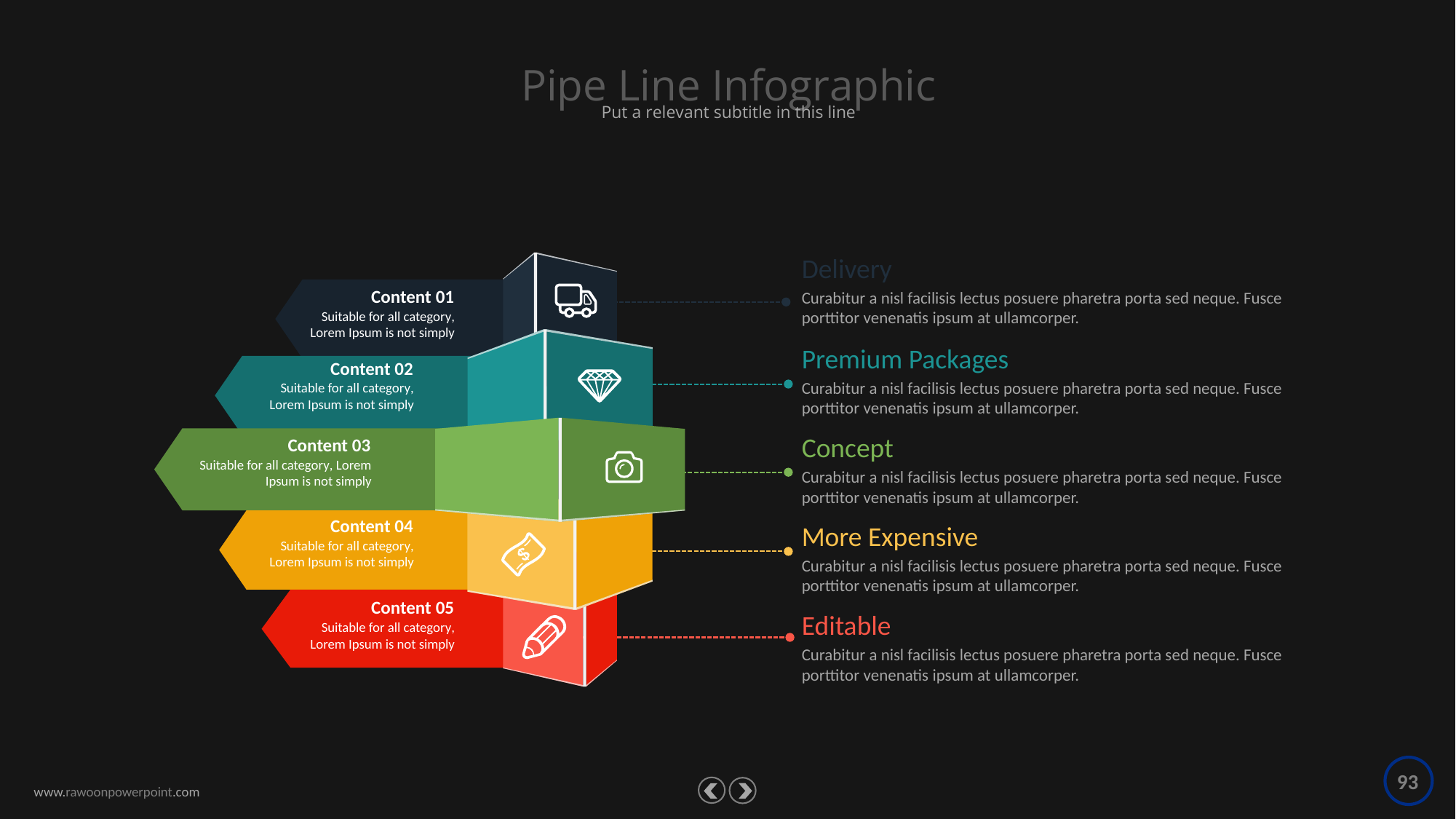

Pipe Line Infographic
Put a relevant subtitle in this line
Delivery
Curabitur a nisl facilisis lectus posuere pharetra porta sed neque. Fusce porttitor venenatis ipsum at ullamcorper.

Content 01

Suitable for all category, Lorem Ipsum is not simply

Content 02

Suitable for all category, Lorem Ipsum is not simply

Content 03

Suitable for all category, Lorem Ipsum is not simply

Content 04

Suitable for all category, Lorem Ipsum is not simply

Content 05
Suitable for all category, Lorem Ipsum is not simply

Premium Packages
Curabitur a nisl facilisis lectus posuere pharetra porta sed neque. Fusce porttitor venenatis ipsum at ullamcorper.
Concept
Curabitur a nisl facilisis lectus posuere pharetra porta sed neque. Fusce porttitor venenatis ipsum at ullamcorper.
More Expensive
Curabitur a nisl facilisis lectus posuere pharetra porta sed neque. Fusce porttitor venenatis ipsum at ullamcorper.
Editable
Curabitur a nisl facilisis lectus posuere pharetra porta sed neque. Fusce porttitor venenatis ipsum at ullamcorper.
93